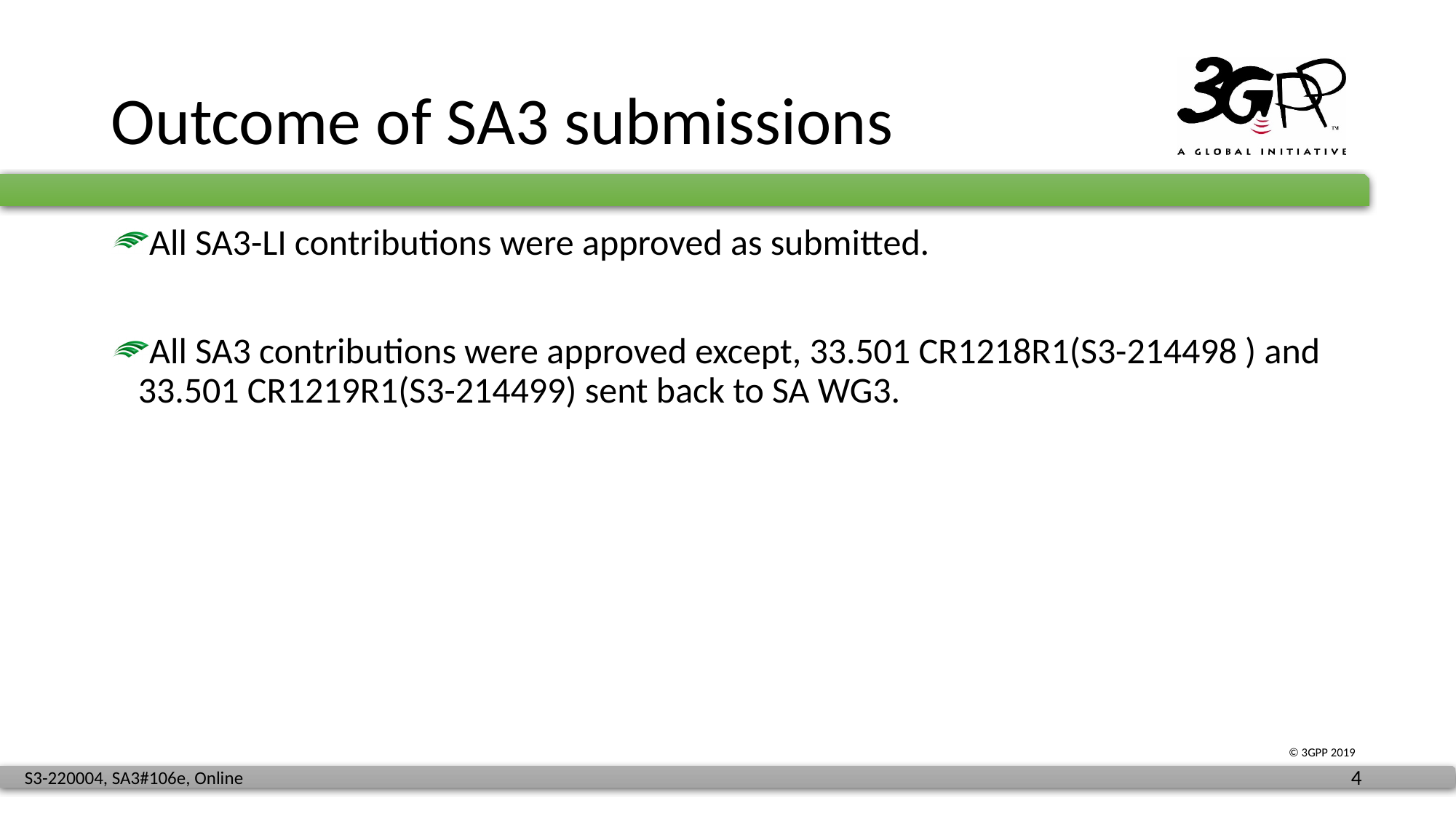

# Outcome of SA3 submissions
All SA3-LI contributions were approved as submitted.

All SA3 contributions were approved except, 33.501 CR1218R1(S3-214498 ) and 33.501 CR1219R1(S3-214499) sent back to SA WG3.